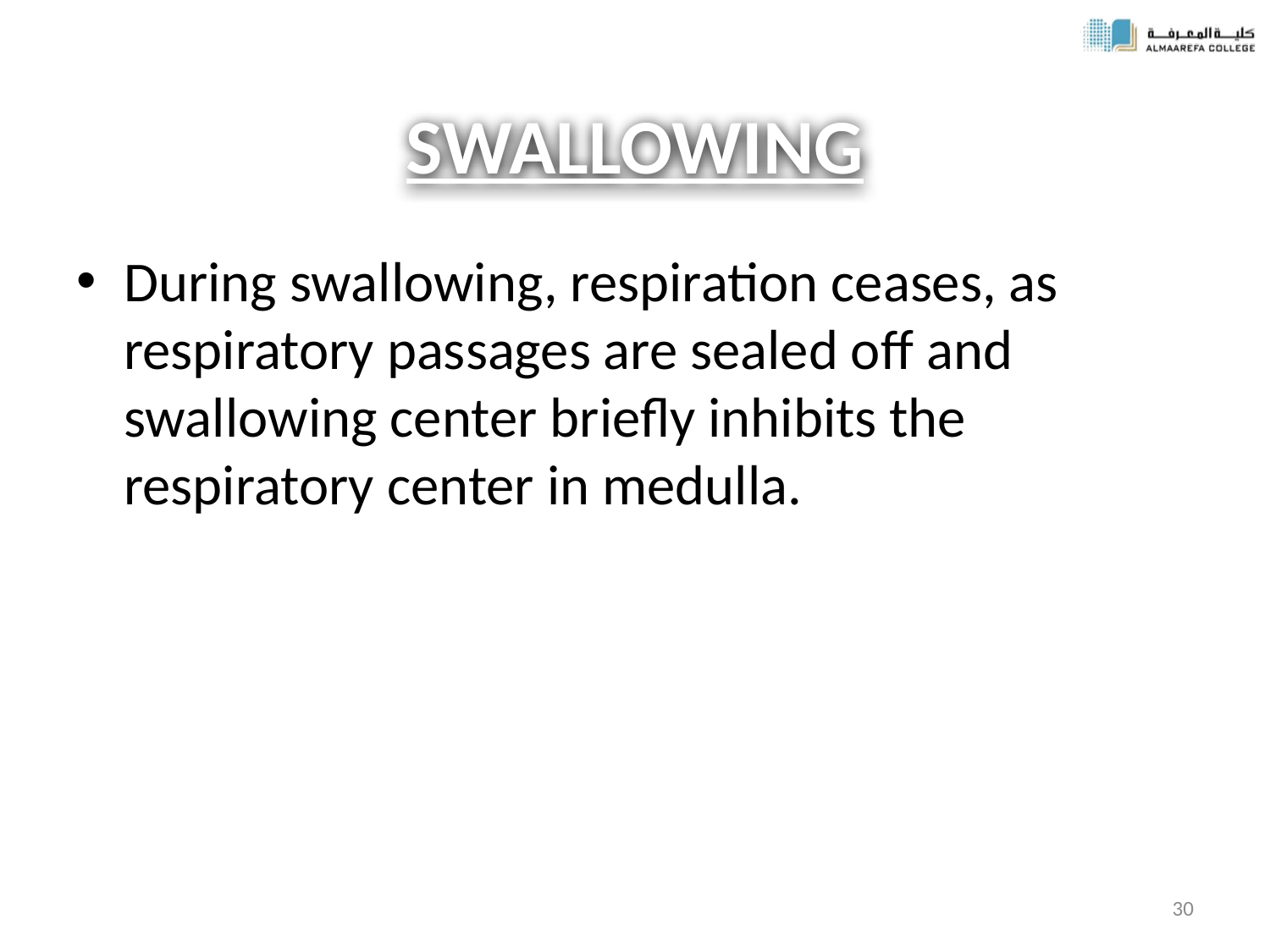

# SWALLOWING
During swallowing, respiration ceases, as respiratory passages are sealed off and swallowing center briefly inhibits the respiratory center in medulla.

30